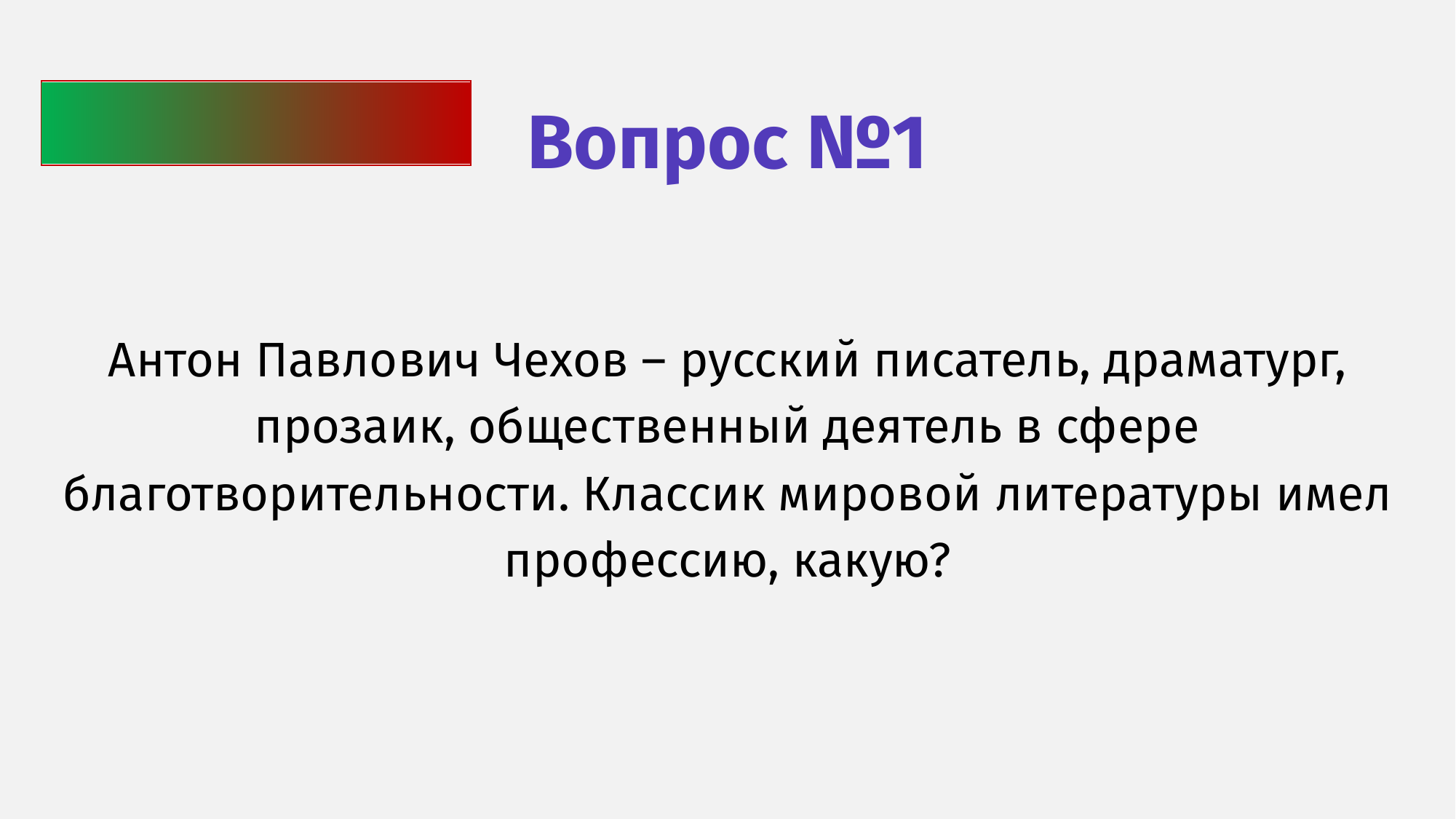

Вопрос №1
Антон Павлович Чехов – русский писатель, драматург, прозаик, общественный деятель в сфере благотворительности. Классик мировой литературы имел профессию, какую?